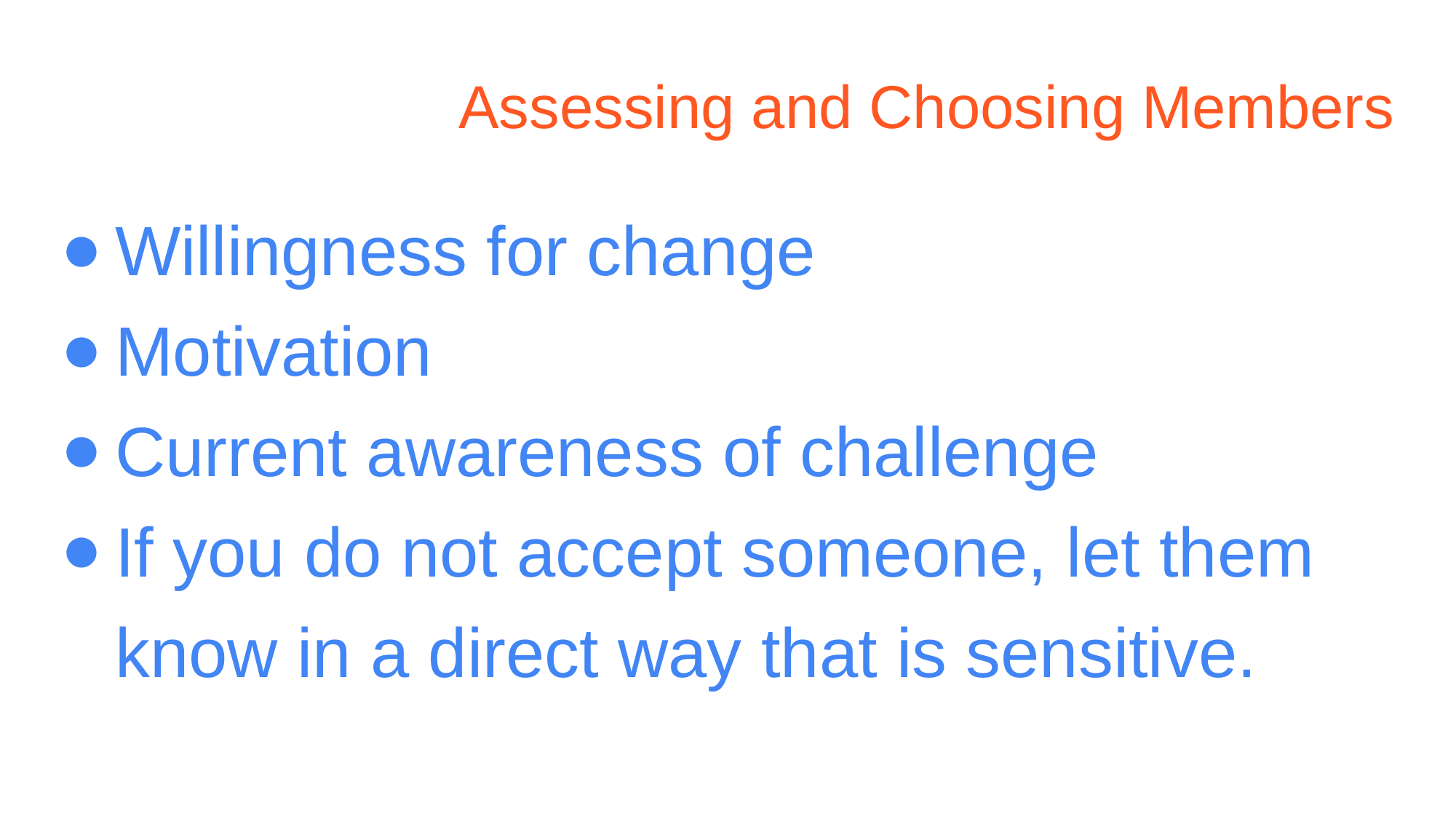

# Assessing and Choosing Members
Willingness for change
Motivation
Current awareness of challenge
If you do not accept someone, let them know in a direct way that is sensitive.